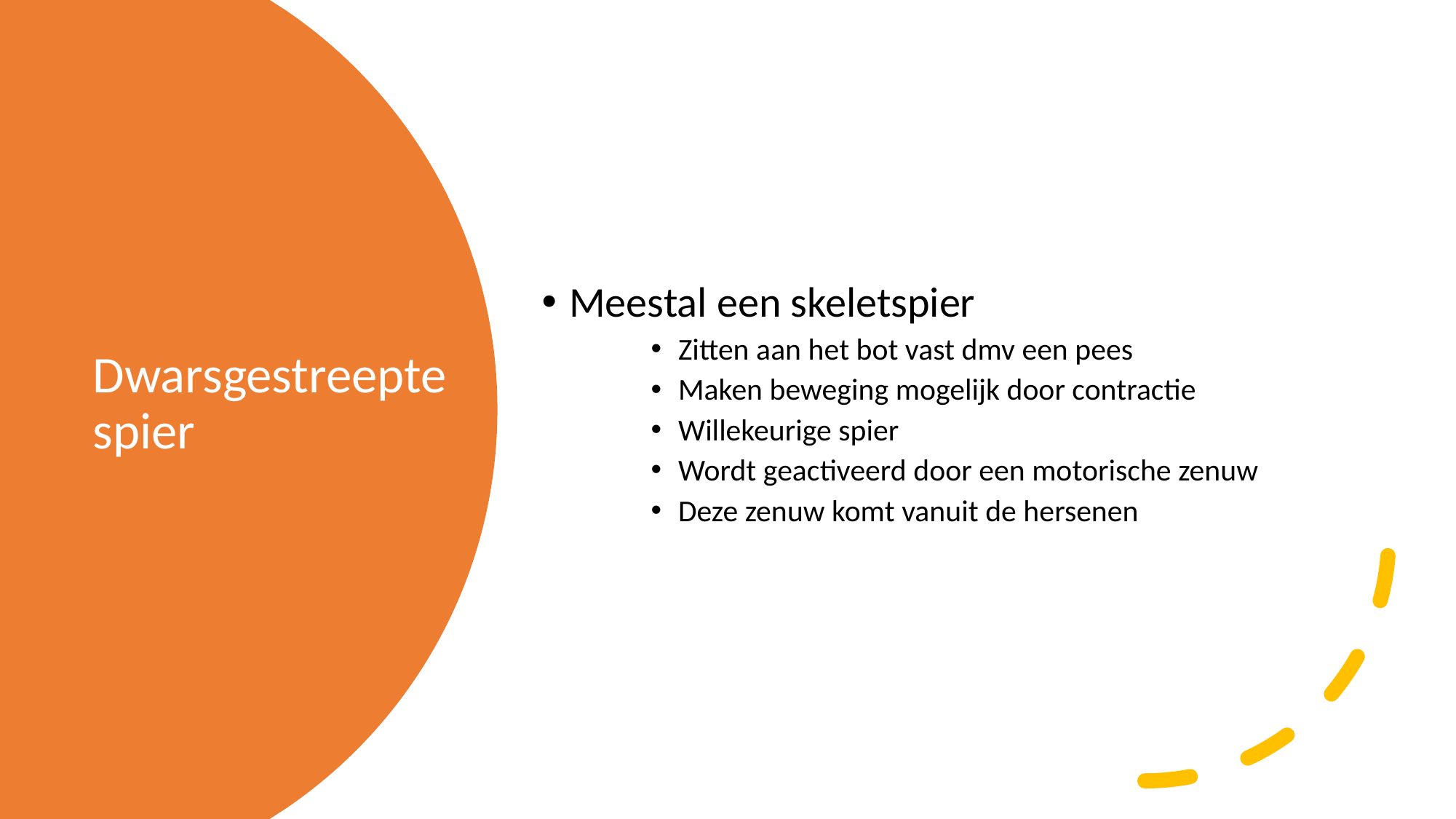

Meestal een skeletspier
Zitten aan het bot vast dmv een pees
Maken beweging mogelijk door contractie
Willekeurige spier
Wordt geactiveerd door een motorische zenuw
Deze zenuw komt vanuit de hersenen
# Dwarsgestreepte spier